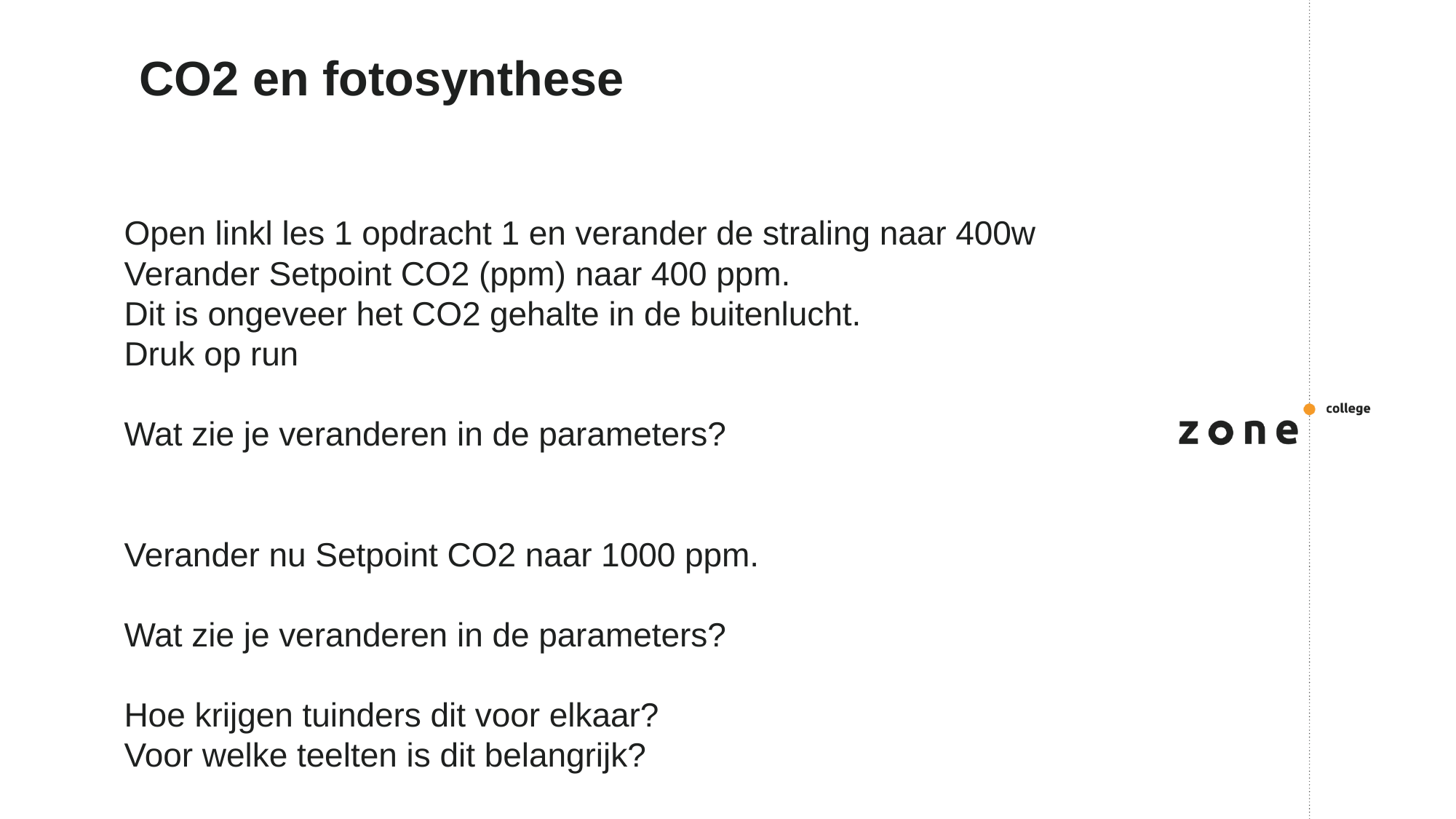

# CO2 en fotosynthese
Open linkl les 1 opdracht 1 en verander de straling naar 400w
Verander Setpoint CO2 (ppm) naar 400 ppm.
Dit is ongeveer het CO2 gehalte in de buitenlucht.
Druk op run

Wat zie je veranderen in de parameters?

Verander nu Setpoint CO2 naar 1000 ppm.

Wat zie je veranderen in de parameters?

Hoe krijgen tuinders dit voor elkaar?
Voor welke teelten is dit belangrijk?